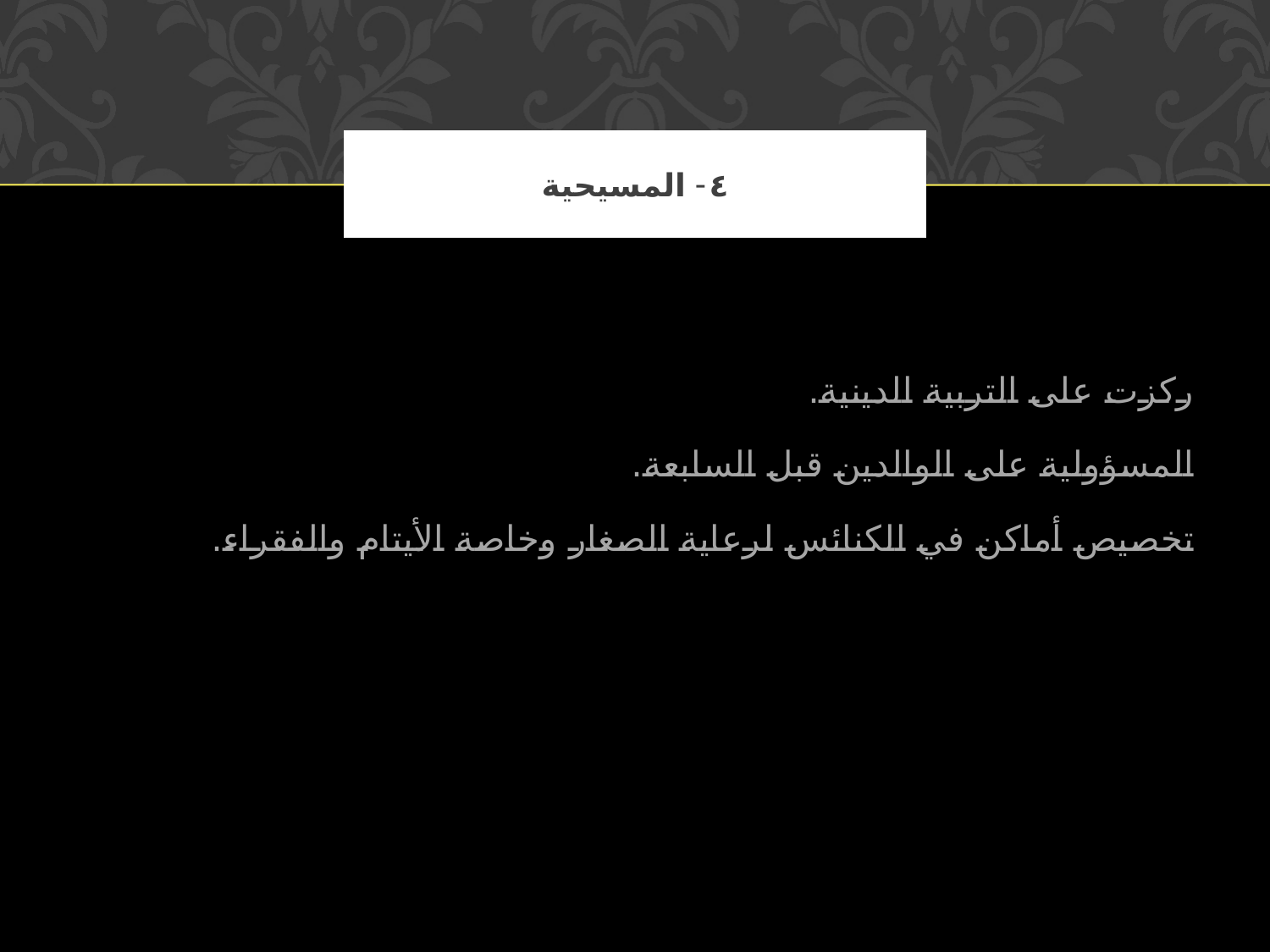

# ٤- المسيحية
ركزت على التربية الدينية.
المسؤولية على الوالدين قبل السابعة.
تخصيص أماكن في الكنائس لرعاية الصغار وخاصة الأيتام والفقراء.